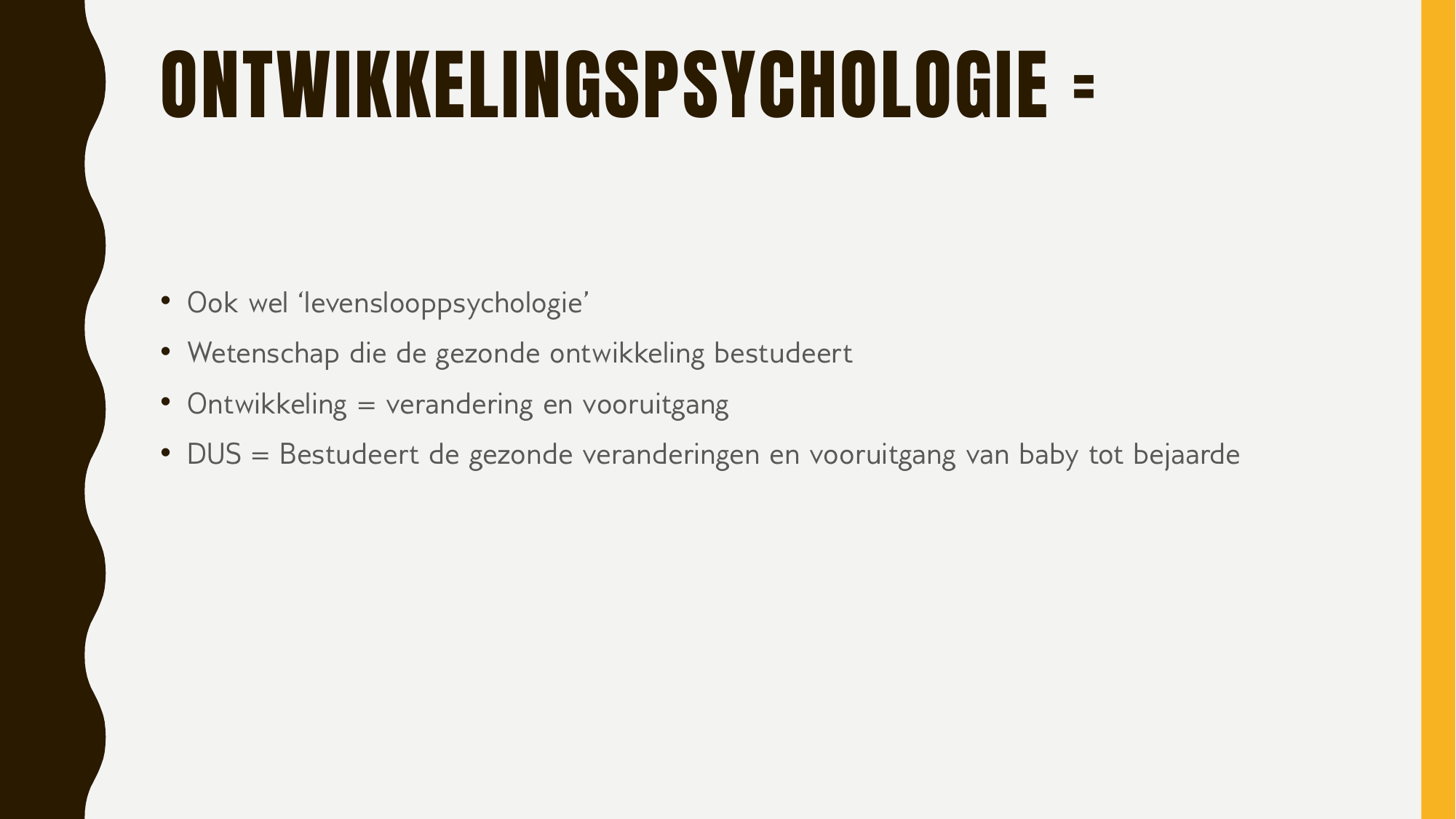

# Ontwikkelingspsychologie =
Ook wel ‘levenslooppsychologie’
Wetenschap die de gezonde ontwikkeling bestudeert
Ontwikkeling = verandering en vooruitgang
DUS = Bestudeert de gezonde veranderingen en vooruitgang van baby tot bejaarde